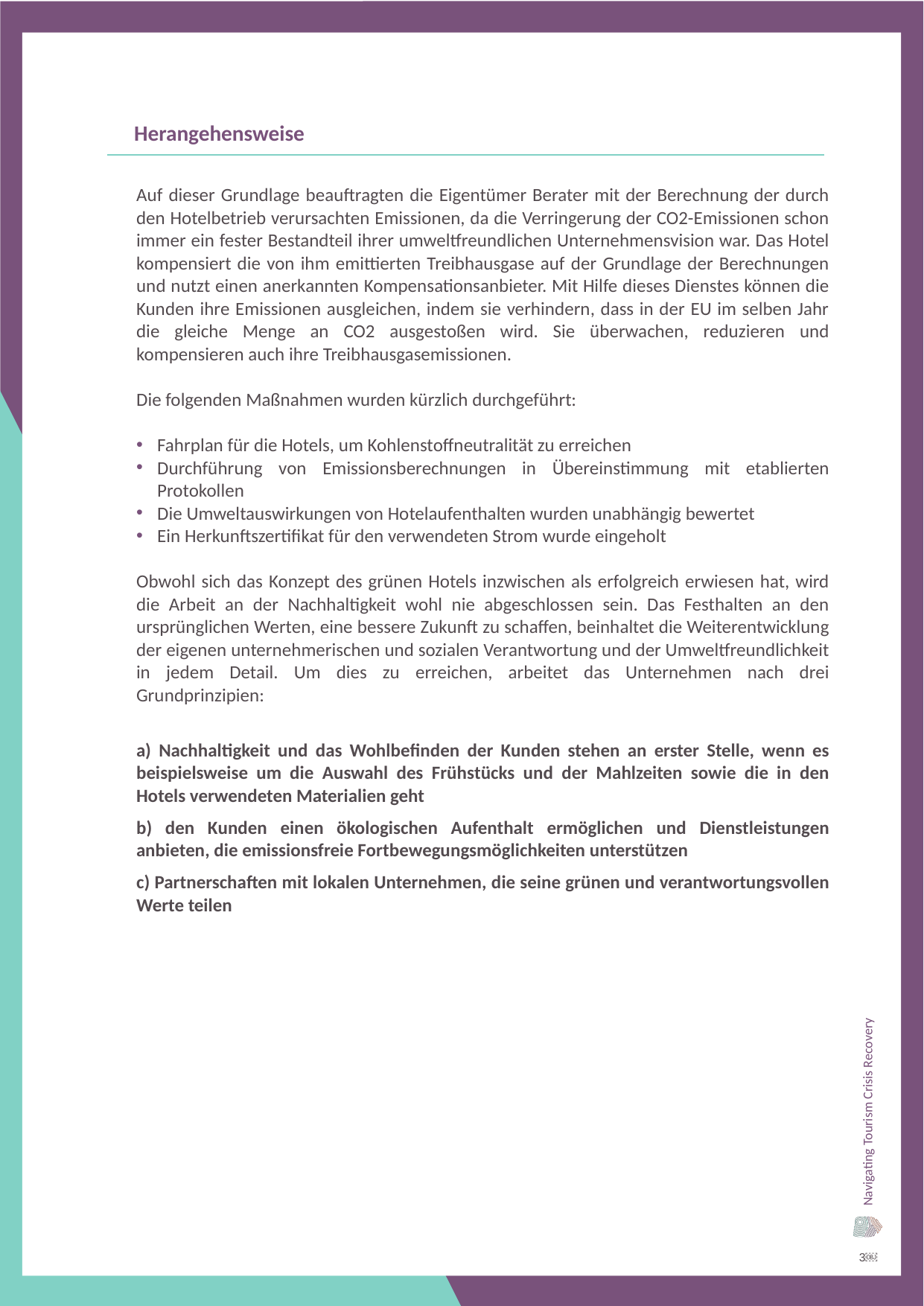

Herangehensweise
Auf dieser Grundlage beauftragten die Eigentümer Berater mit der Berechnung der durch den Hotelbetrieb verursachten Emissionen, da die Verringerung der CO2-Emissionen schon immer ein fester Bestandteil ihrer umweltfreundlichen Unternehmensvision war. Das Hotel kompensiert die von ihm emittierten Treibhausgase auf der Grundlage der Berechnungen und nutzt einen anerkannten Kompensationsanbieter. Mit Hilfe dieses Dienstes können die Kunden ihre Emissionen ausgleichen, indem sie verhindern, dass in der EU im selben Jahr die gleiche Menge an CO2 ausgestoßen wird. Sie überwachen, reduzieren und kompensieren auch ihre Treibhausgasemissionen.

Die folgenden Maßnahmen wurden kürzlich durchgeführt:

Fahrplan für die Hotels, um Kohlenstoffneutralität zu erreichen
Durchführung von Emissionsberechnungen in Übereinstimmung mit etablierten Protokollen
Die Umweltauswirkungen von Hotelaufenthalten wurden unabhängig bewertet
Ein Herkunftszertifikat für den verwendeten Strom wurde eingeholt

Obwohl sich das Konzept des grünen Hotels inzwischen als erfolgreich erwiesen hat, wird die Arbeit an der Nachhaltigkeit wohl nie abgeschlossen sein. Das Festhalten an den ursprünglichen Werten, eine bessere Zukunft zu schaffen, beinhaltet die Weiterentwicklung der eigenen unternehmerischen und sozialen Verantwortung und der Umweltfreundlichkeit in jedem Detail. Um dies zu erreichen, arbeitet das Unternehmen nach drei Grundprinzipien:

a) Nachhaltigkeit und das Wohlbefinden der Kunden stehen an erster Stelle, wenn es beispielsweise um die Auswahl des Frühstücks und der Mahlzeiten sowie die in den Hotels verwendeten Materialien geht
b) den Kunden einen ökologischen Aufenthalt ermöglichen und Dienstleistungen anbieten, die emissionsfreie Fortbewegungsmöglichkeiten unterstützen
c) Partnerschaften mit lokalen Unternehmen, die seine grünen und verantwortungsvollen Werte teilen